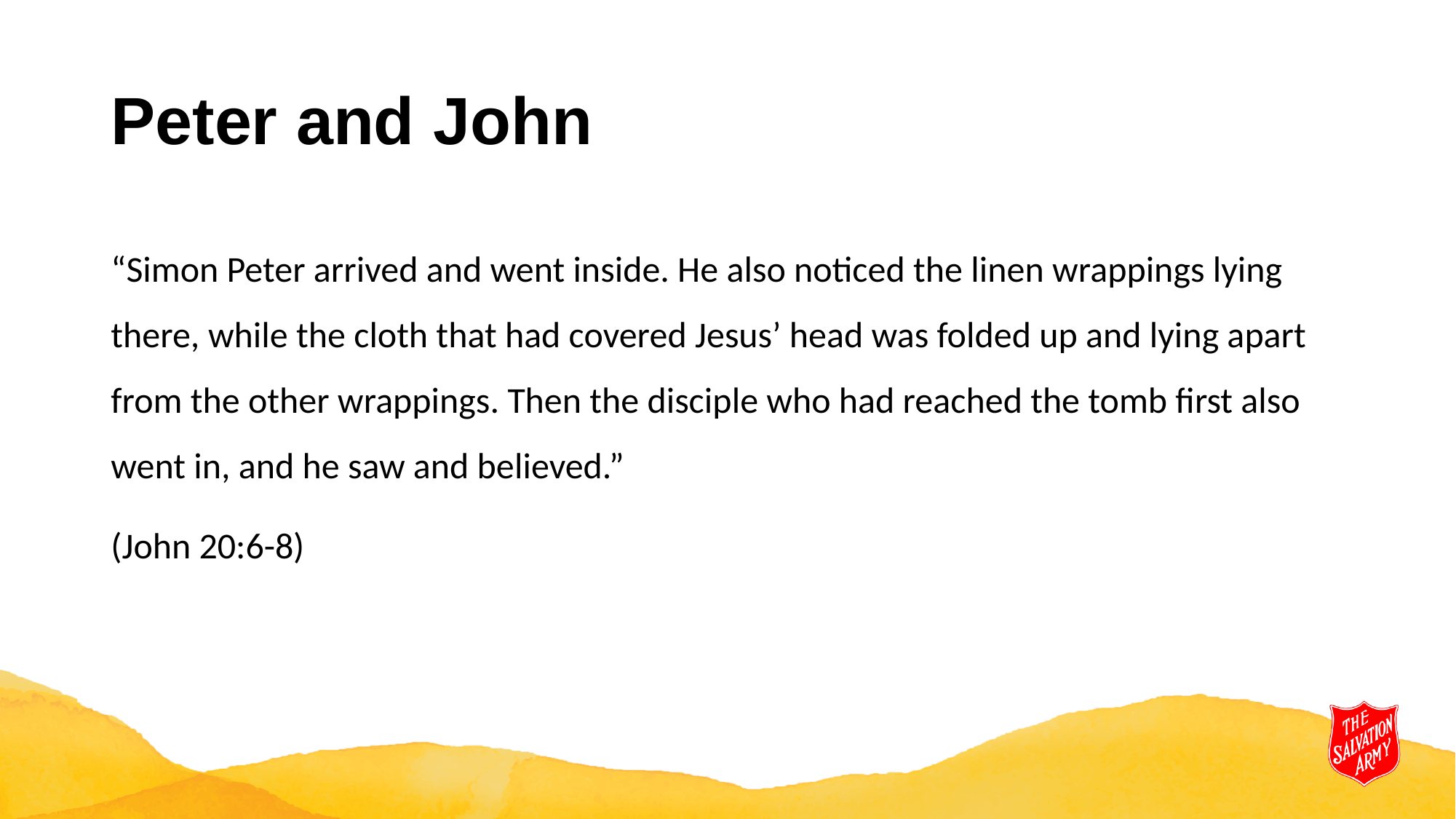

# Peter and John
“Simon Peter arrived and went inside. He also noticed the linen wrappings lying there, while the cloth that had covered Jesus’ head was folded up and lying apart from the other wrappings. Then the disciple who had reached the tomb first also went in, and he saw and believed.”
(John 20:6-8)